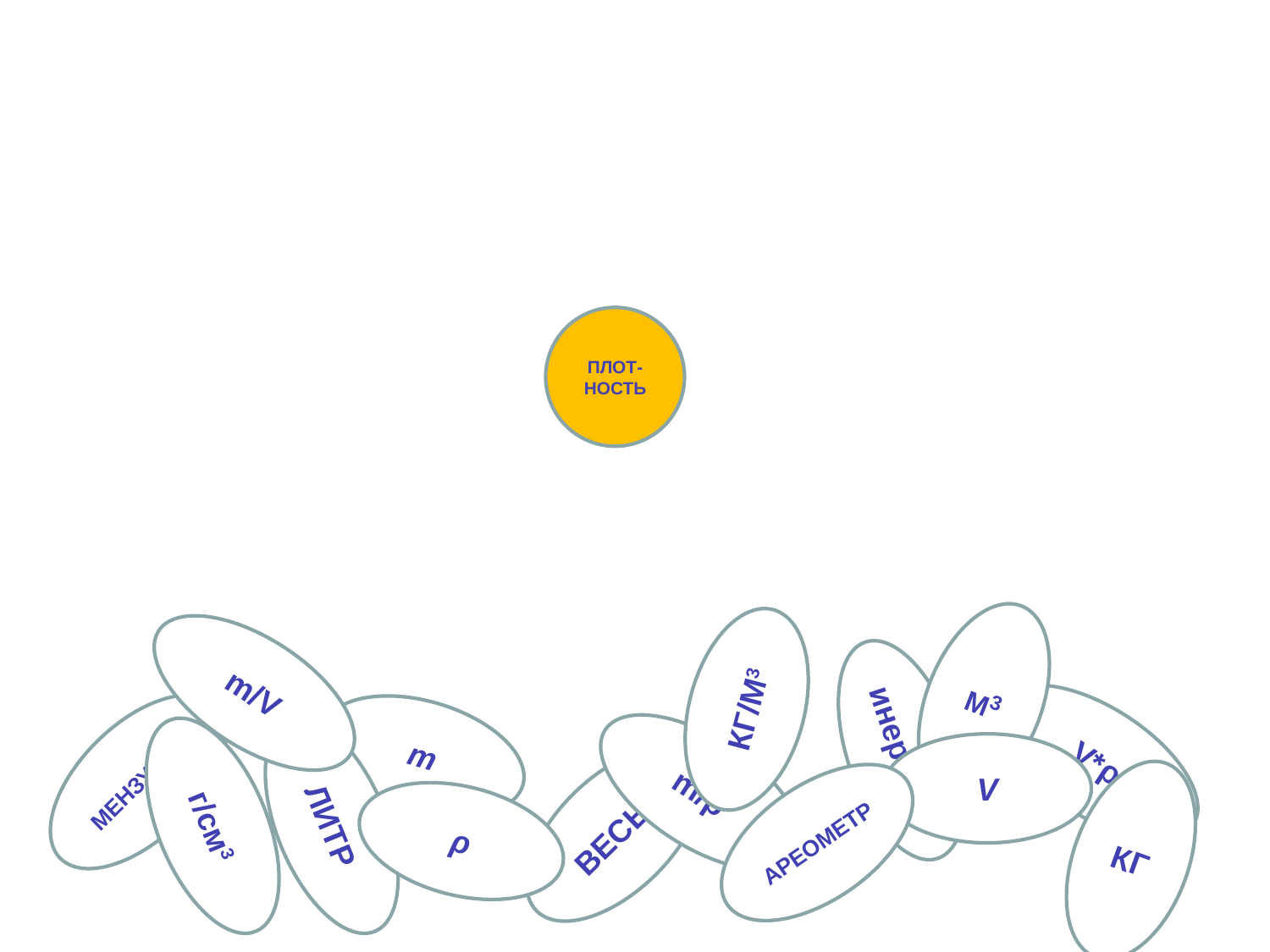

ПЛОТ-
НОСТЬ
М3
КГ/М3
m/V
инерция
m
V*ρ
МЕНЗУРКА
V
m/ρ
КГ
ЛИТР
г/см3
ВЕСЫ
АРЕОМЕТР
ρ